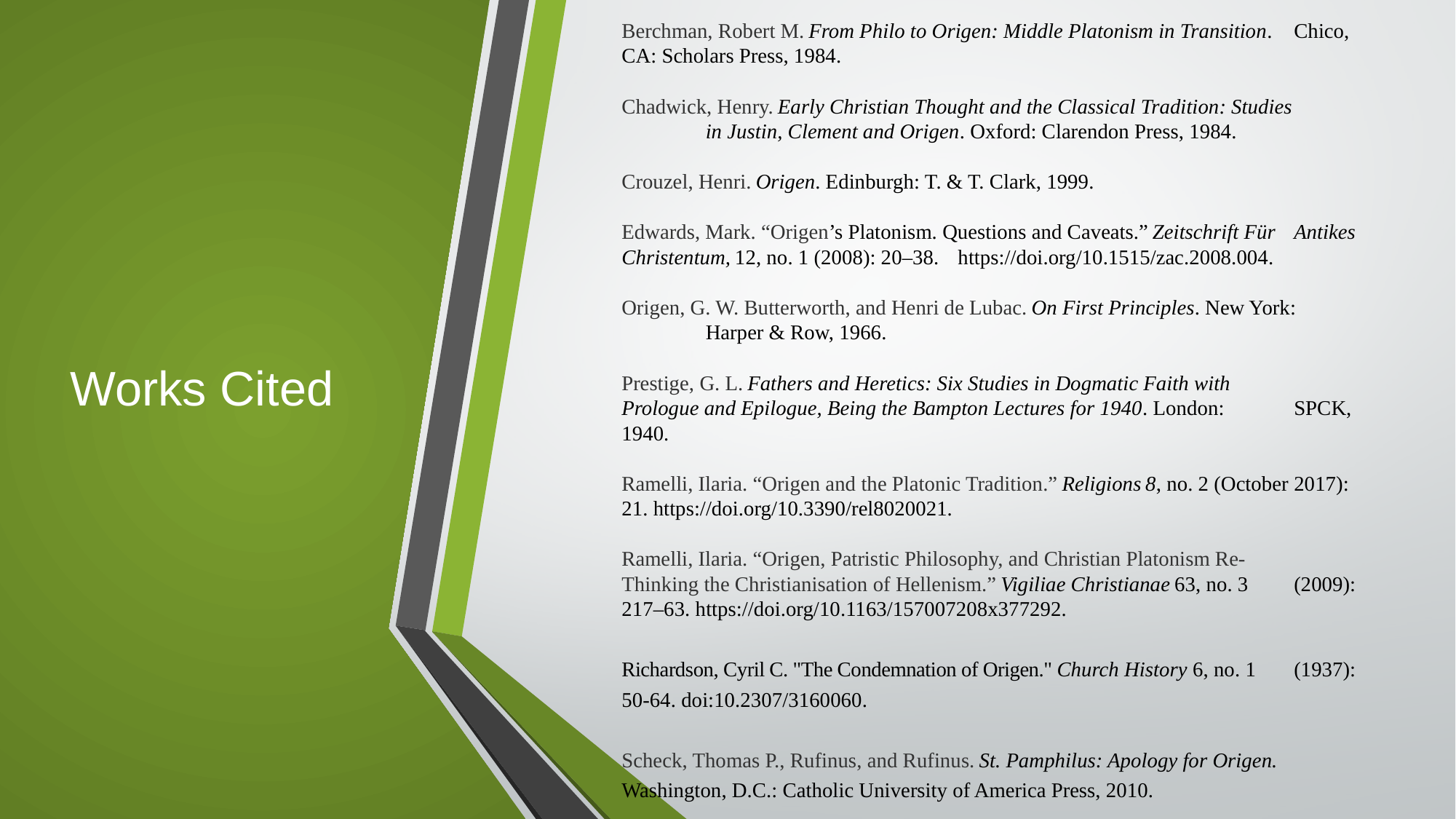

Berchman, Robert M. From Philo to Origen: Middle Platonism in Transition. 	Chico, CA: Scholars Press, 1984.

Chadwick, Henry. Early Christian Thought and the Classical Tradition: Studies 	in Justin, Clement and Origen. Oxford: Clarendon Press, 1984.

Crouzel, Henri. Origen. Edinburgh: T. & T. Clark, 1999.

Edwards, Mark. “Origen’s Platonism. Questions and Caveats.” Zeitschrift Für 	Antikes Christentum, 12, no. 1 (2008): 20–38. 	https://doi.org/10.1515/zac.2008.004.

Origen, G. W. Butterworth, and Henri de Lubac. On First Principles. New York: 	Harper & Row, 1966.

Prestige, G. L. Fathers and Heretics: Six Studies in Dogmatic Faith with 	Prologue and Epilogue, Being the Bampton Lectures for 1940. London: 	SPCK, 1940.

Ramelli, Ilaria. “Origen and the Platonic Tradition.” Religions 8, no. 2 (October 	2017): 21. https://doi.org/10.3390/rel8020021.

Ramelli, Ilaria. “Origen, Patristic Philosophy, and Christian Platonism Re-	Thinking the Christianisation of Hellenism.” Vigiliae Christianae 63, no. 3 	(2009): 217–63. https://doi.org/10.1163/157007208x377292.

Richardson, Cyril C. "The Condemnation of Origen." Church History 6, no. 1 	(1937): 50-64. doi:10.2307/3160060.

Scheck, Thomas P., Rufinus, and Rufinus. St. Pamphilus: Apology for Origen. 	Washington, D.C.: Catholic University of America Press, 2010.

# Works Cited